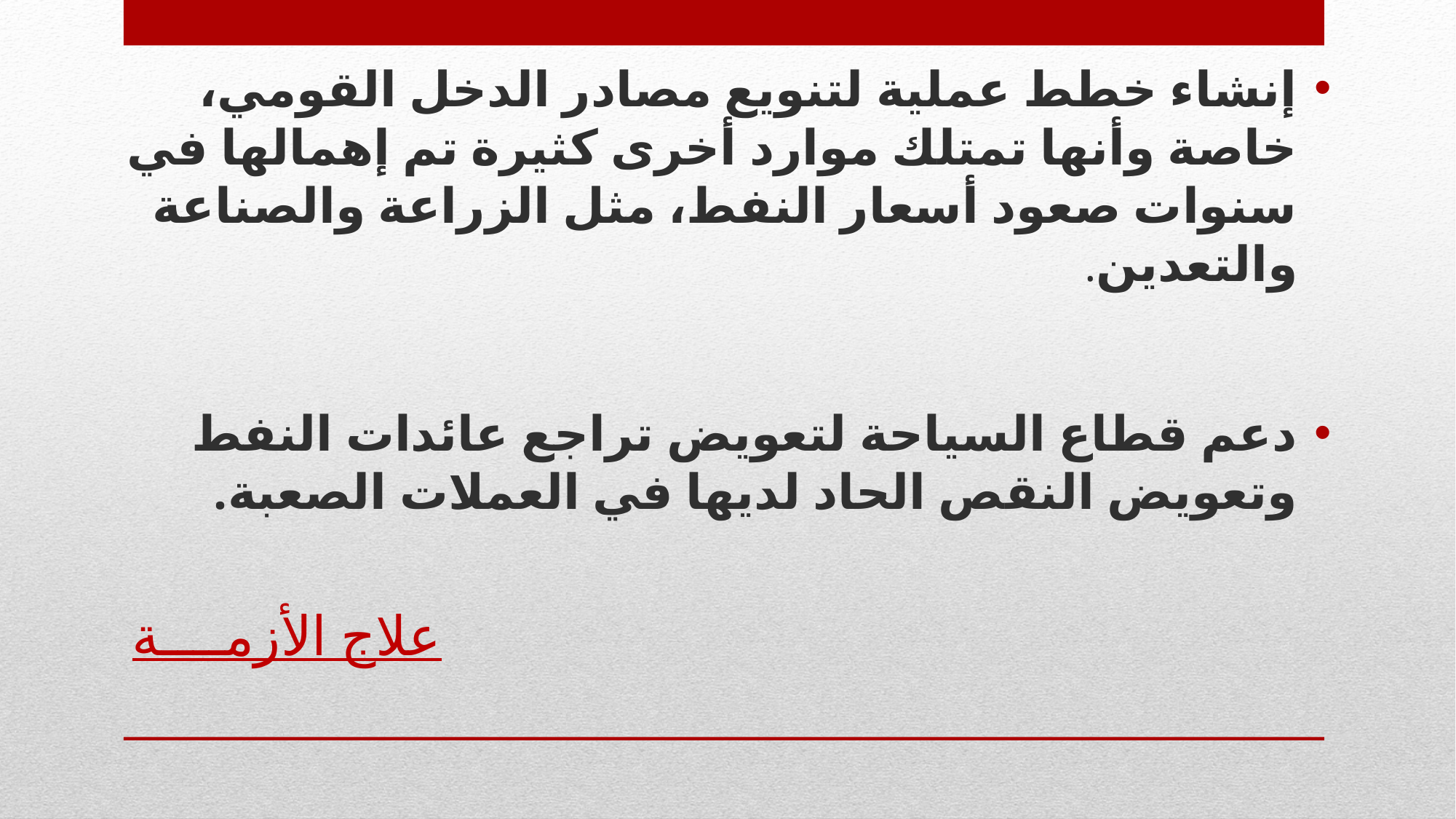

إنشاء خطط عملية لتنويع مصادر الدخل القومي، خاصة وأنها تمتلك موارد أخرى كثيرة تم إهمالها في سنوات صعود أسعار النفط، مثل الزراعة والصناعة والتعدين.

دعم قطاع السياحة لتعويض تراجع عائدات النفط وتعويض النقص الحاد لديها في العملات الصعبة.

# علاج الأزمــــة